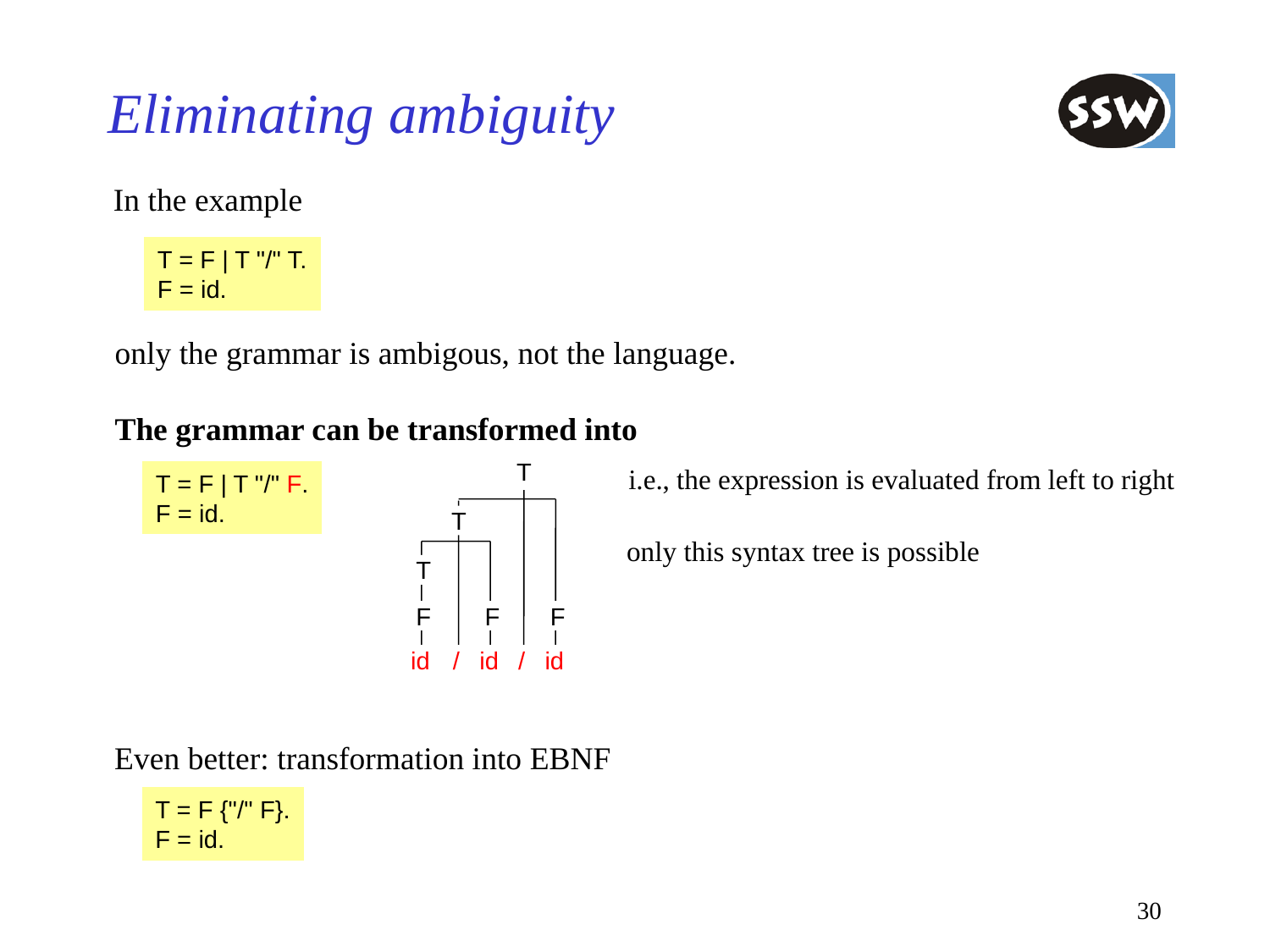

# Eliminating ambiguity
In the example
T = F | T "/" T.
F = id.
only the grammar is ambigous, not the language.

The grammar can be transformed into
i.e., the expression is evaluated from left to right
T
T = F | T "/" F.
F = id.

T
only this syntax tree is possible

T
F
F
F
id
/
id
/
id
Even better: transformation into EBNF
T = F {"/" F}.
F = id.
30